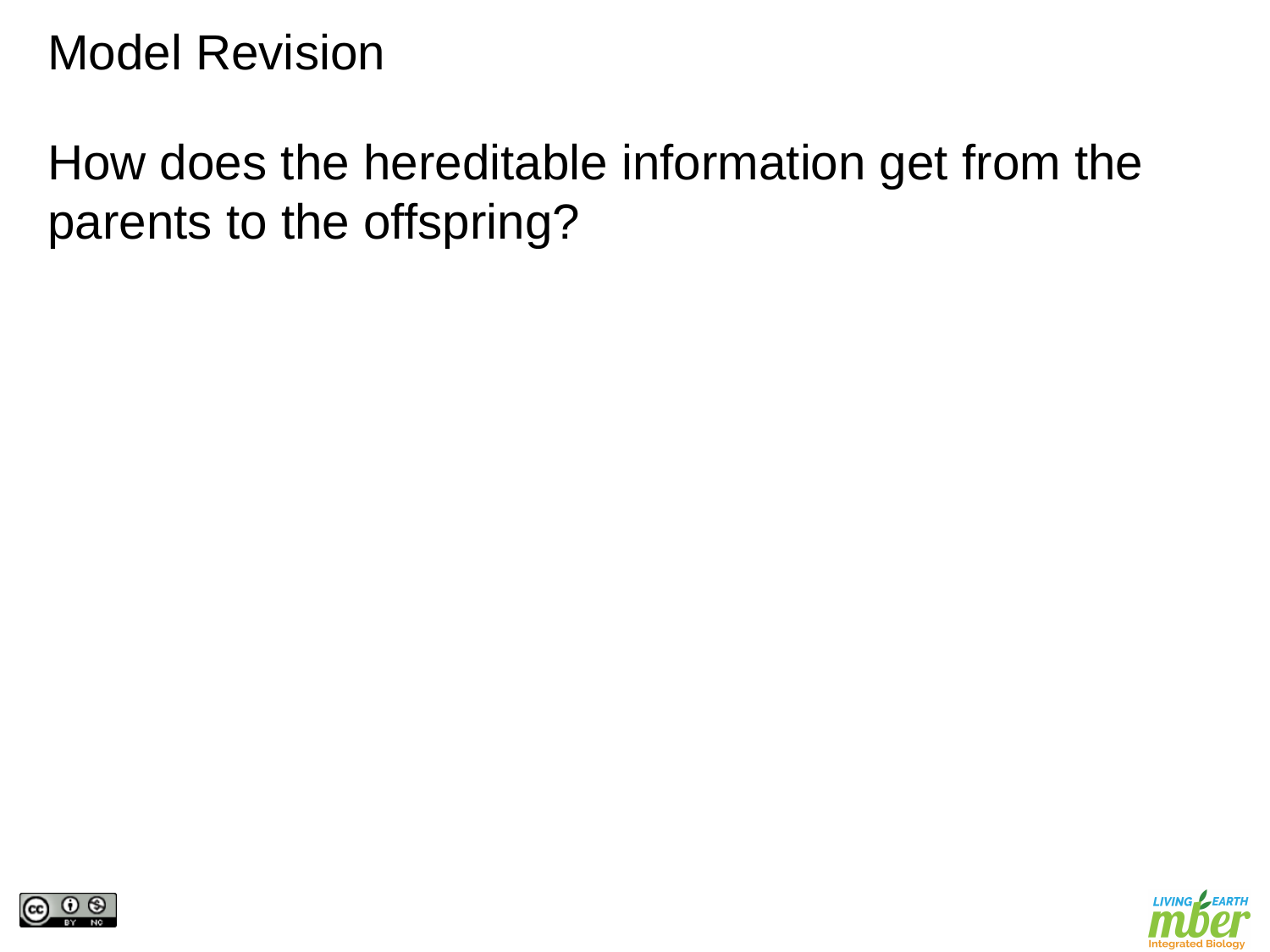

Model Revision
How does the hereditable information get from the parents to the offspring?